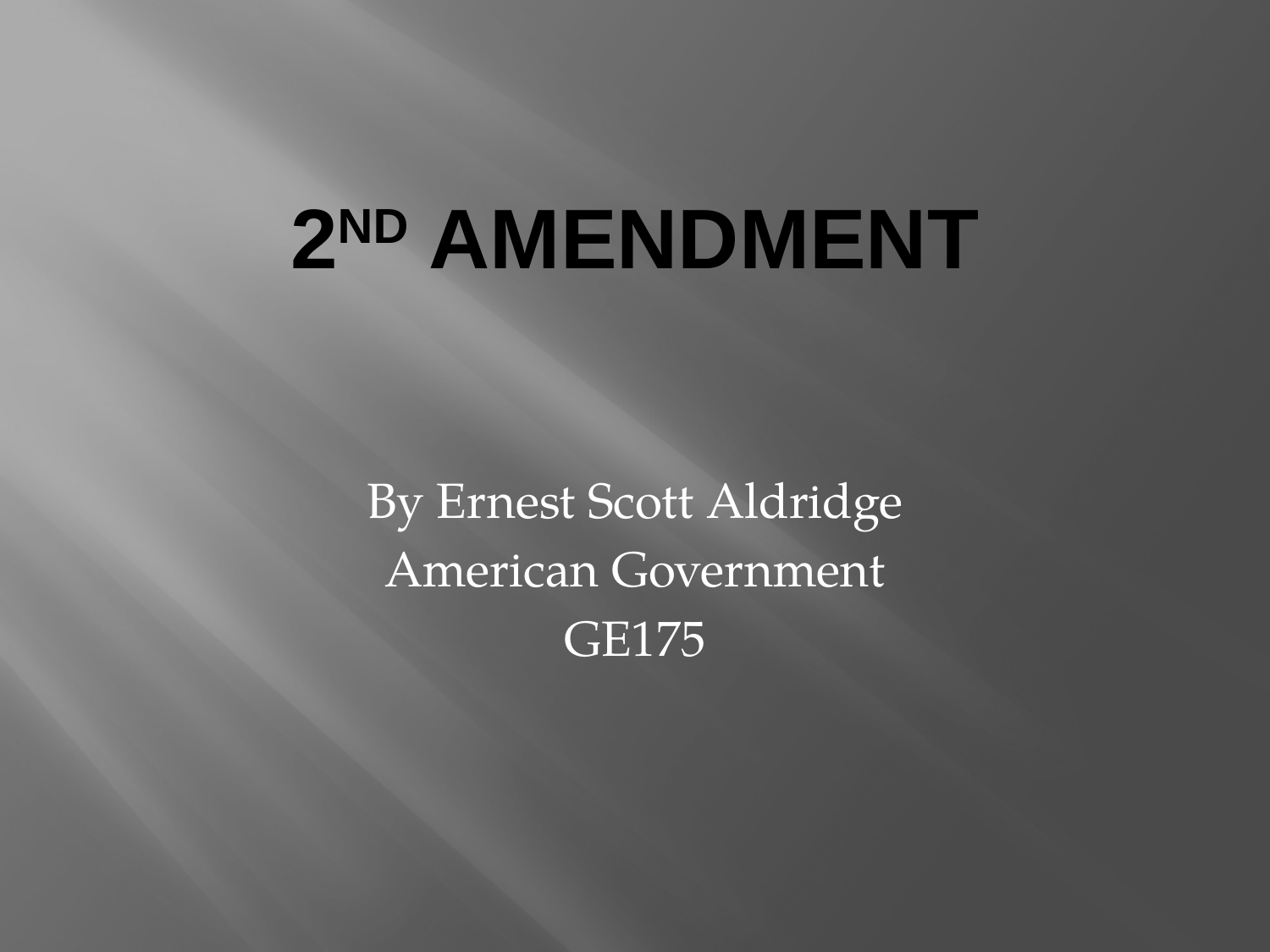

# 2nd Amendment
By Ernest Scott Aldridge
American Government
GE175